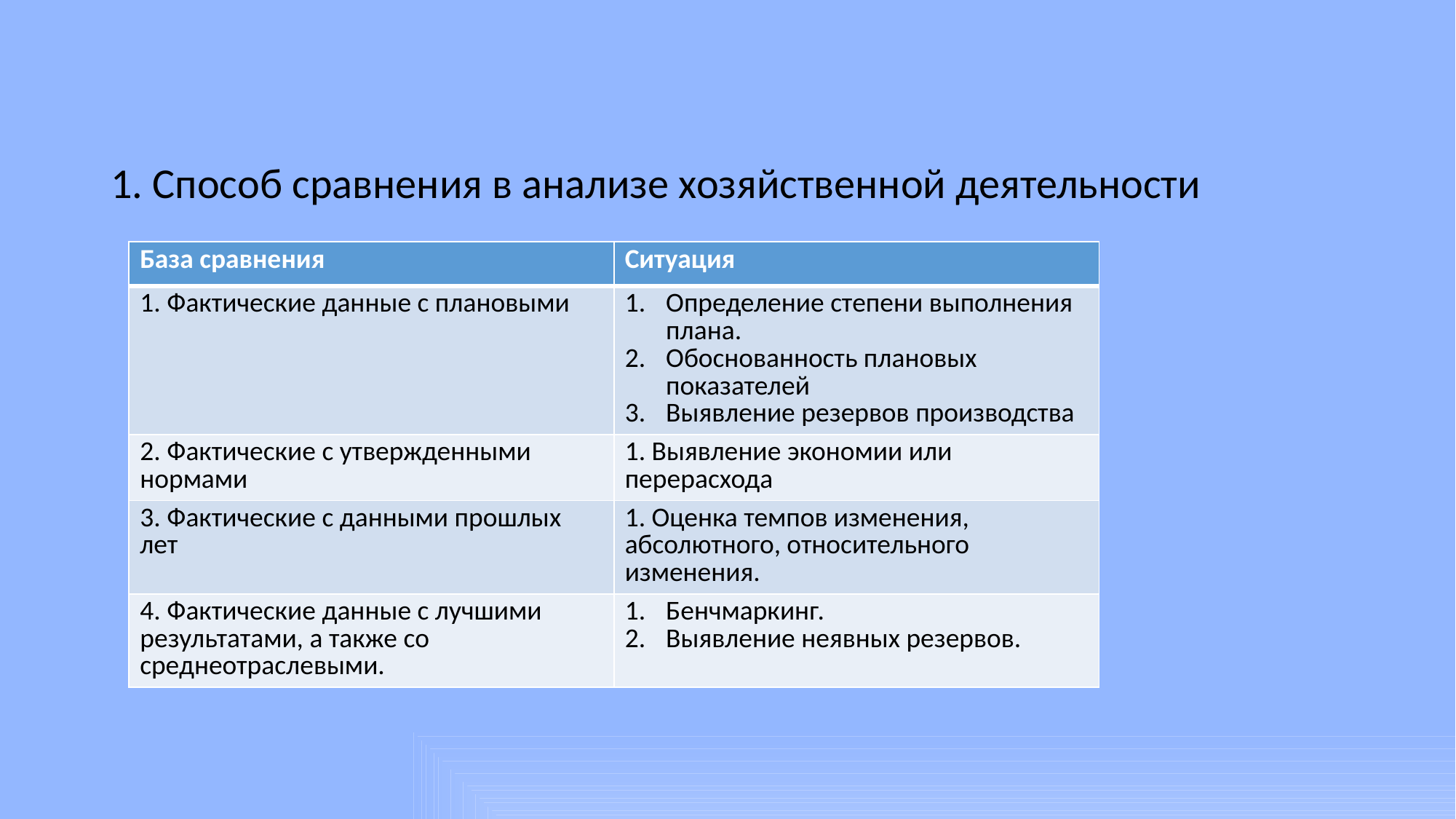

#
1. Способ сравнения в анализе хозяйственной деятельности

| База сравнения | Ситуация |
| --- | --- |
| 1. Фактические данные с плановыми | Определение степени выполнения плана. Обоснованность плановых показателей Выявление резервов производства |
| 2. Фактические с утвержденными нормами | 1. Выявление экономии или перерасхода |
| 3. Фактические с данными прошлых лет | 1. Оценка темпов изменения, абсолютного, относительного изменения. |
| 4. Фактические данные с лучшими результатами, а также со среднеотраслевыми. | Бенчмаркинг. Выявление неявных резервов. |